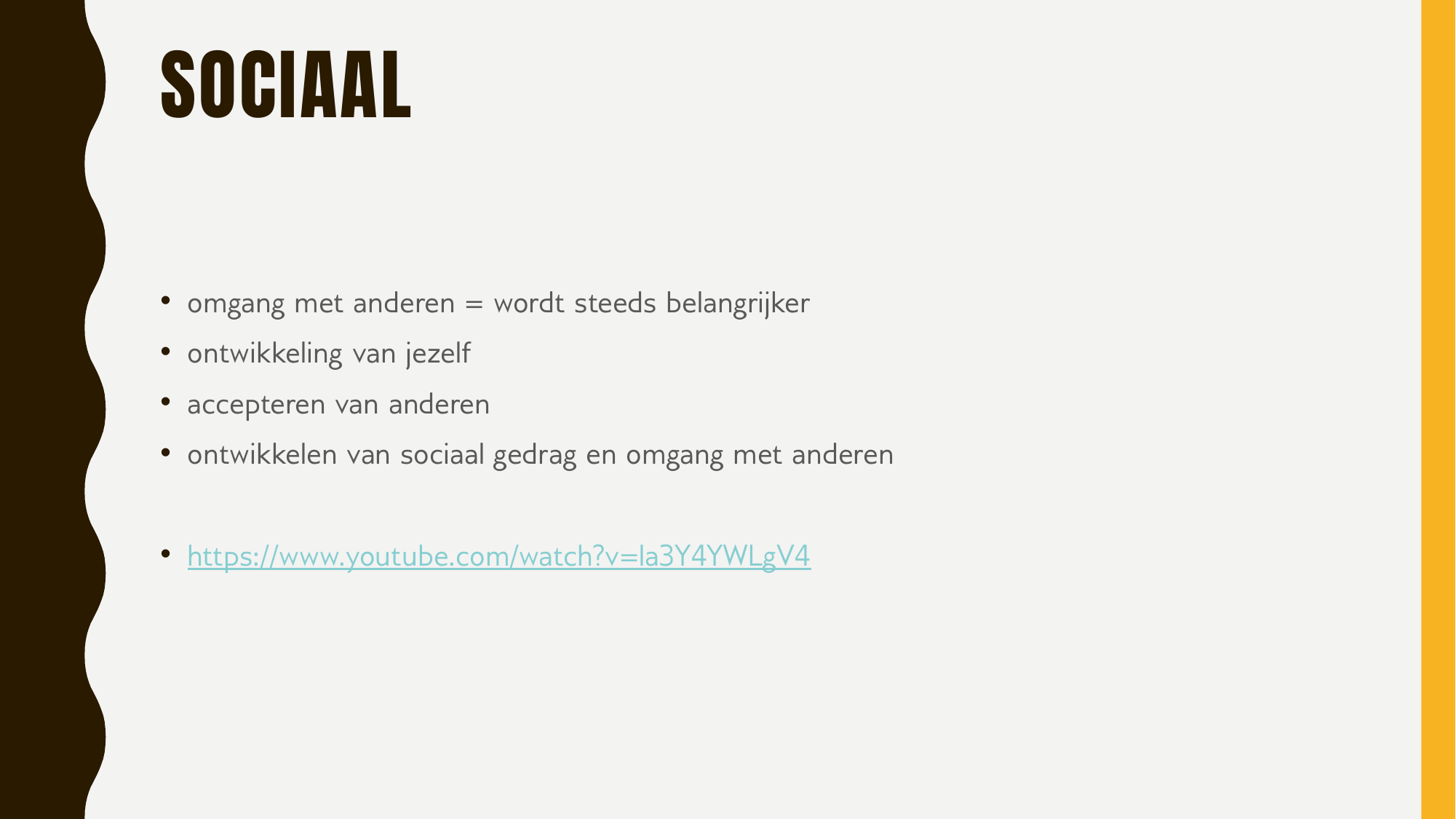

# sociaal
omgang met anderen = wordt steeds belangrijker
ontwikkeling van jezelf
accepteren van anderen
ontwikkelen van sociaal gedrag en omgang met anderen

https://www.youtube.com/watch?v=la3Y4YWLgV4